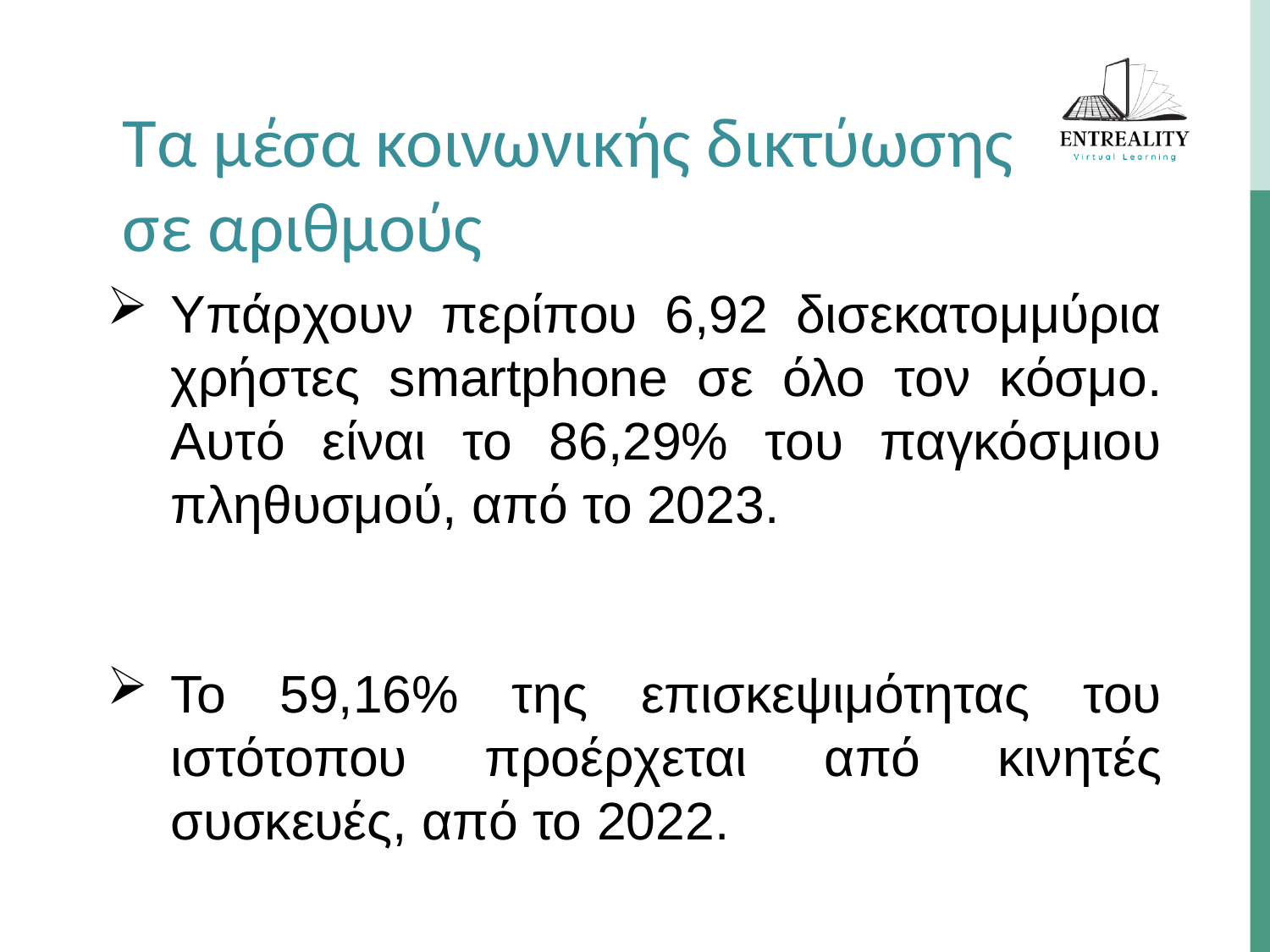

Τα μέσα κοινωνικής δικτύωσης σε αριθμούς

Υπάρχουν περίπου 6,92 δισεκατομμύρια χρήστες smartphone σε όλο τον κόσμο. Αυτό είναι το 86,29% του παγκόσμιου πληθυσμού, από το 2023.

Το 59,16% της επισκεψιμότητας του ιστότοπου προέρχεται από κινητές συσκευές, από το 2022.